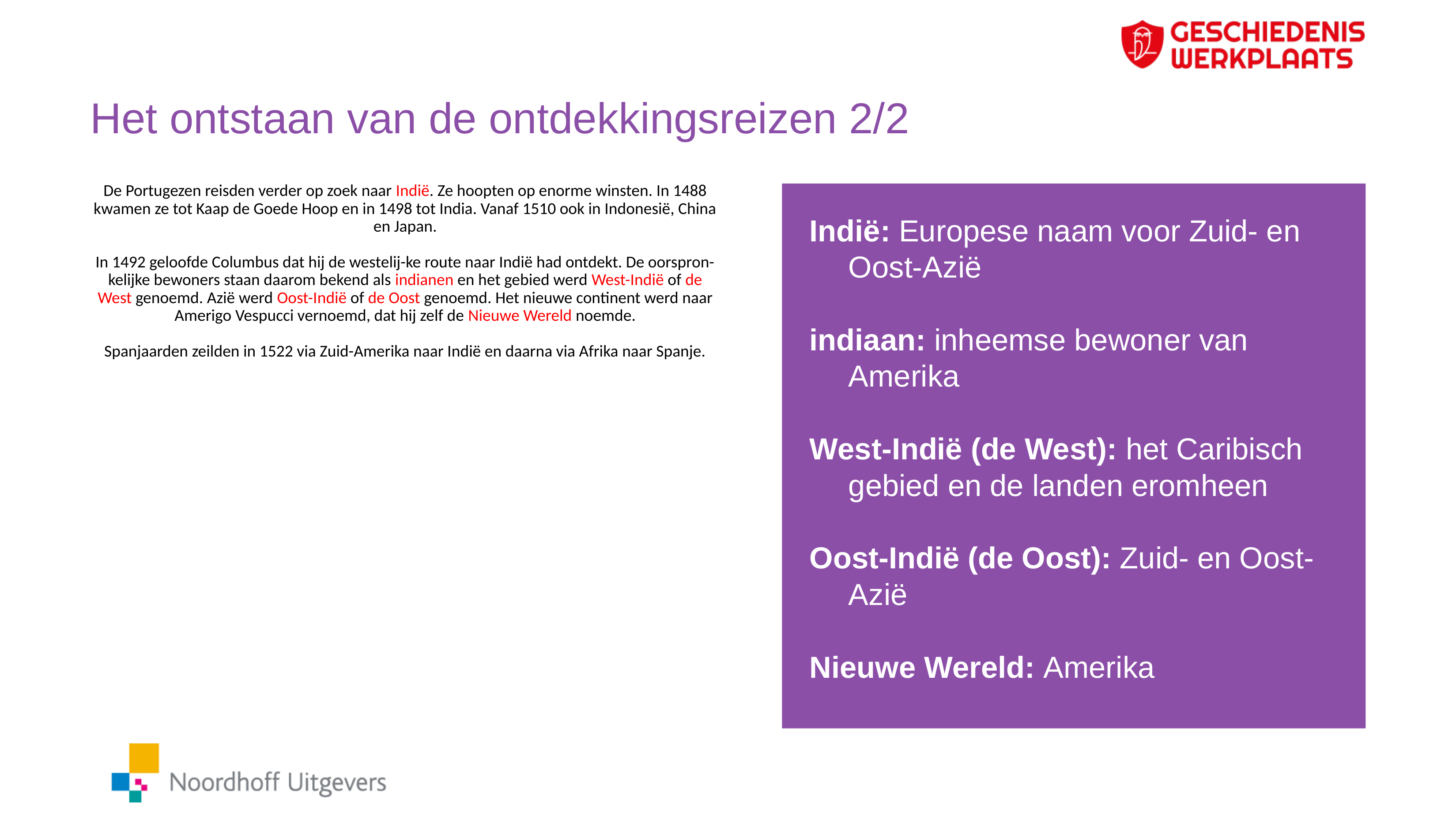

# Het ontstaan van de ontdekkingsreizen 2/2
De Portugezen reisden verder op zoek naar Indië. Ze hoopten op enorme winsten. In 1488 kwamen ze tot Kaap de Goede Hoop en in 1498 tot India. Vanaf 1510 ook in Indonesië, China en Japan.

In 1492 geloofde Columbus dat hij de westelij-ke route naar Indië had ontdekt. De oorspron-kelijke bewoners staan daarom bekend als indianen en het gebied werd West-Indië of de West genoemd. Azië werd Oost-Indië of de Oost genoemd. Het nieuwe continent werd naar Amerigo Vespucci vernoemd, dat hij zelf de Nieuwe Wereld noemde.

Spanjaarden zeilden in 1522 via Zuid-Amerika naar Indië en daarna via Afrika naar Spanje.
Indië: Europese naam voor Zuid- en Oost-Azië

indiaan: inheemse bewoner van Amerika

West-Indië (de West): het Caribisch gebied en de landen eromheen

Oost-Indië (de Oost): Zuid- en Oost-Azië

Nieuwe Wereld: Amerika